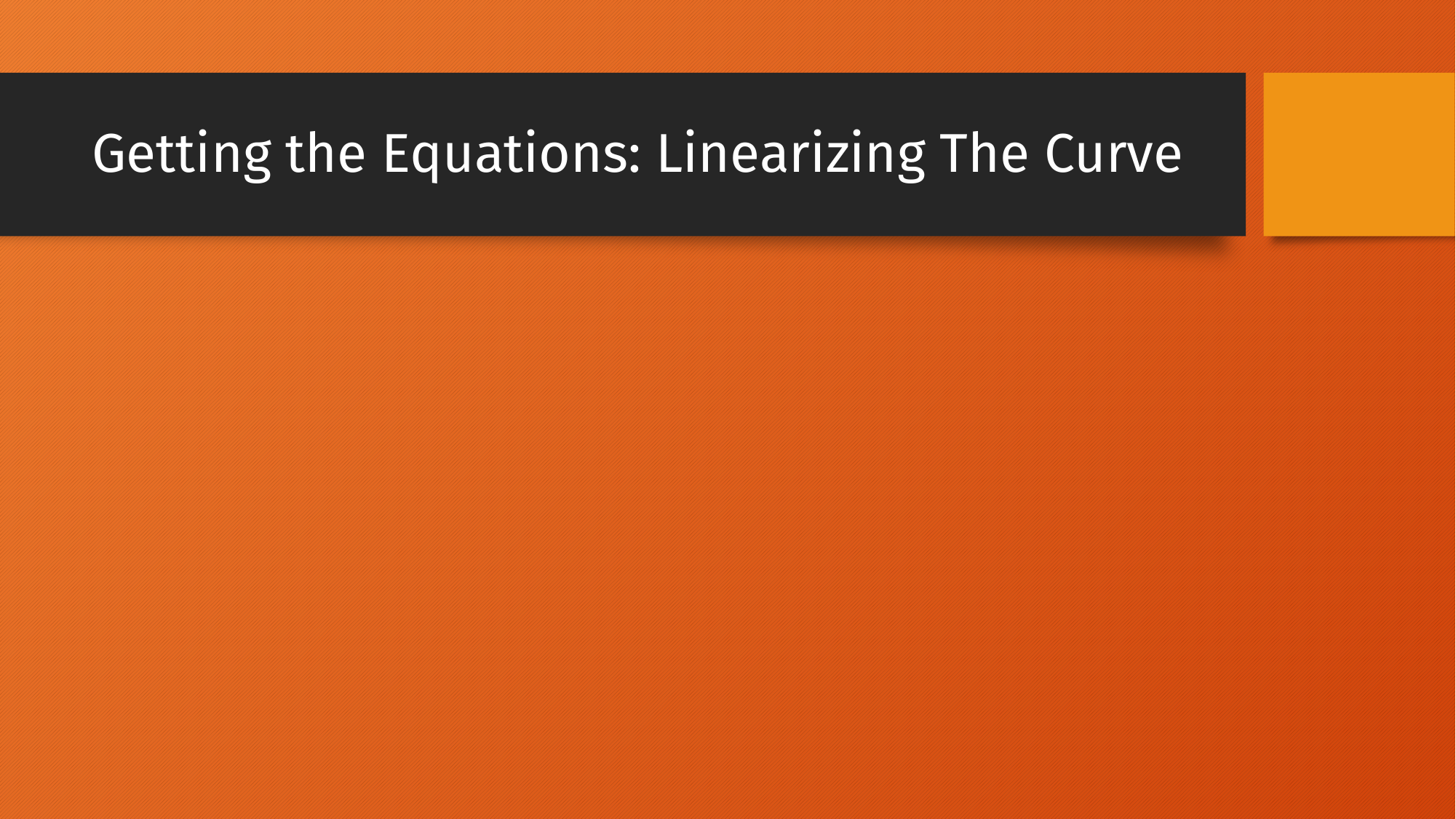

# Getting the Equations: Linearizing The Curve